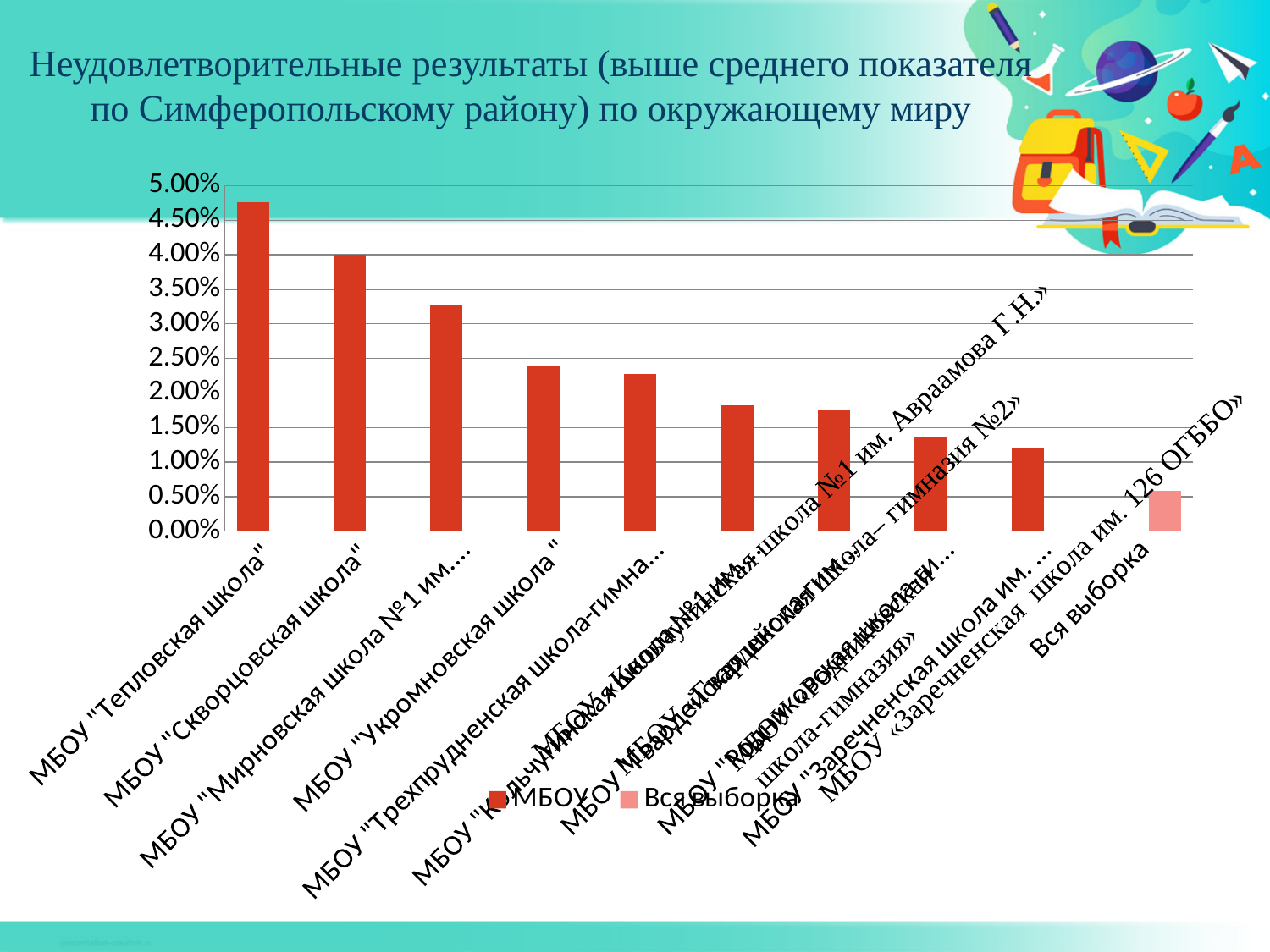

# Неудовлетворительные результаты (выше среднего показателя по Симферопольскому району) по окружающему миру

### Chart

| Category | МБОУ | Вся выборка |
|---|---|---|
| МБОУ "Тепловская школа"  | 0.0476 | None |
| МБОУ "Скворцовская школа"  | 0.04 | None |
| МБОУ "Мирновская школа №1 им. Н.Н. Белова" | 0.0328 | None |
| МБОУ "Укромновская школа " | 0.0238 | None |
| МБОУ "Трехпрудненская школа-гимназия им. К.Д. Ушинского" | 0.0227 | None |
| МБОУ "Кольчугинская школа №1 им. Авраамова Г.Н."  | 0.0182 | None |
| МБОУ "Гвардейская школа-гимназия №2"  | 0.0175 | None |
| МБОУ "Родниковская школа-гимназия"  | 0.0135 | None |
| МБОУ "Заречненская школа им. 126 ОГББО"  | 0.012 | None |
| Вся выборка | None | 0.0058 |